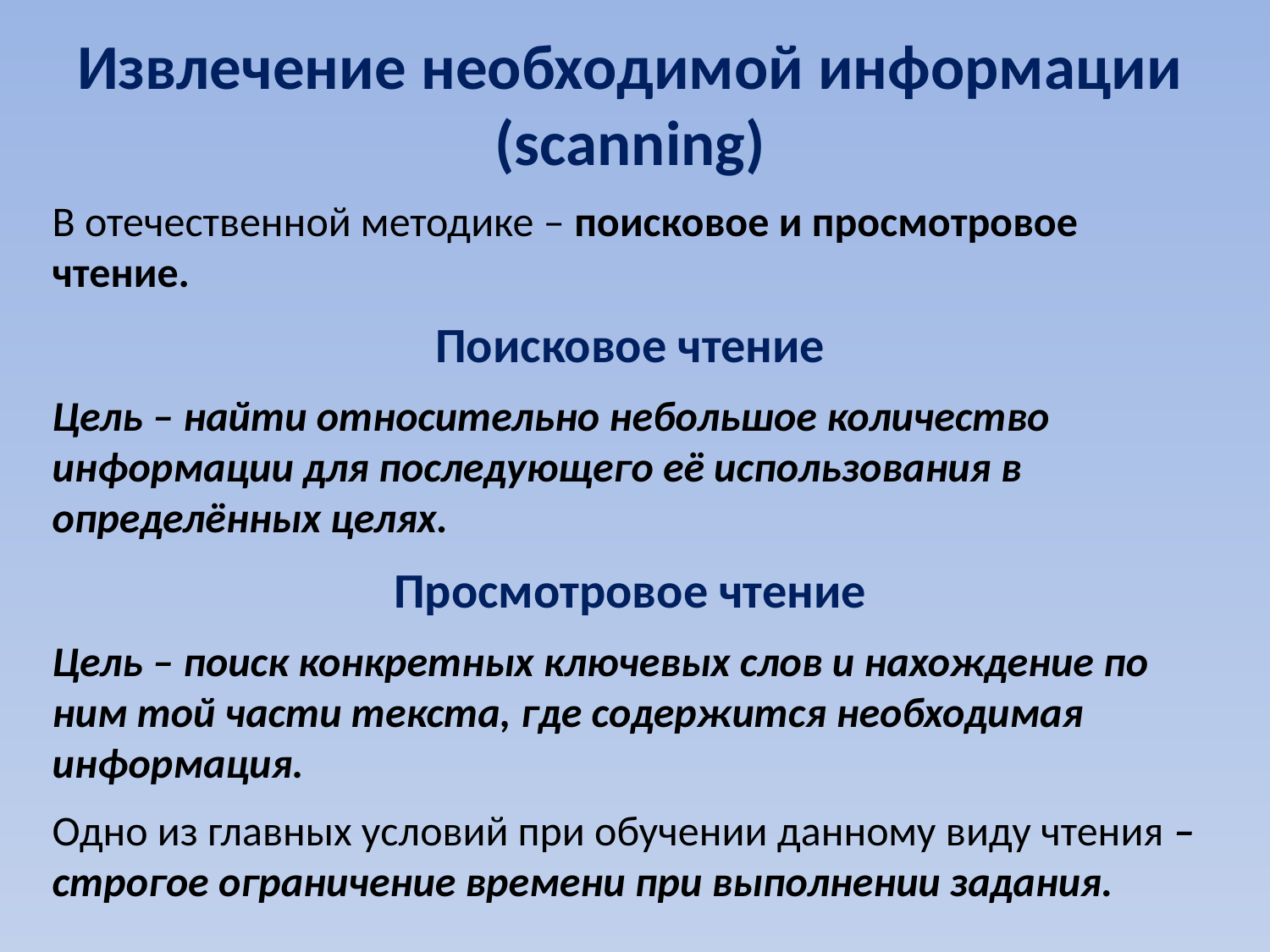

Извлечение необходимой информации (scanning)
В отечественной методике – поисковое и просмотровое чтение.

Поисковое чтение

Цель – найти относительно небольшое количество информации для последующего её использования в определённых целях.

Просмотровое чтение

Цель – поиск конкретных ключевых слов и нахождение по ним той части текста, где содержится необходимая информация.

Одно из главных условий при обучении данному виду чтения – строгое ограничение времени при выполнении задания.